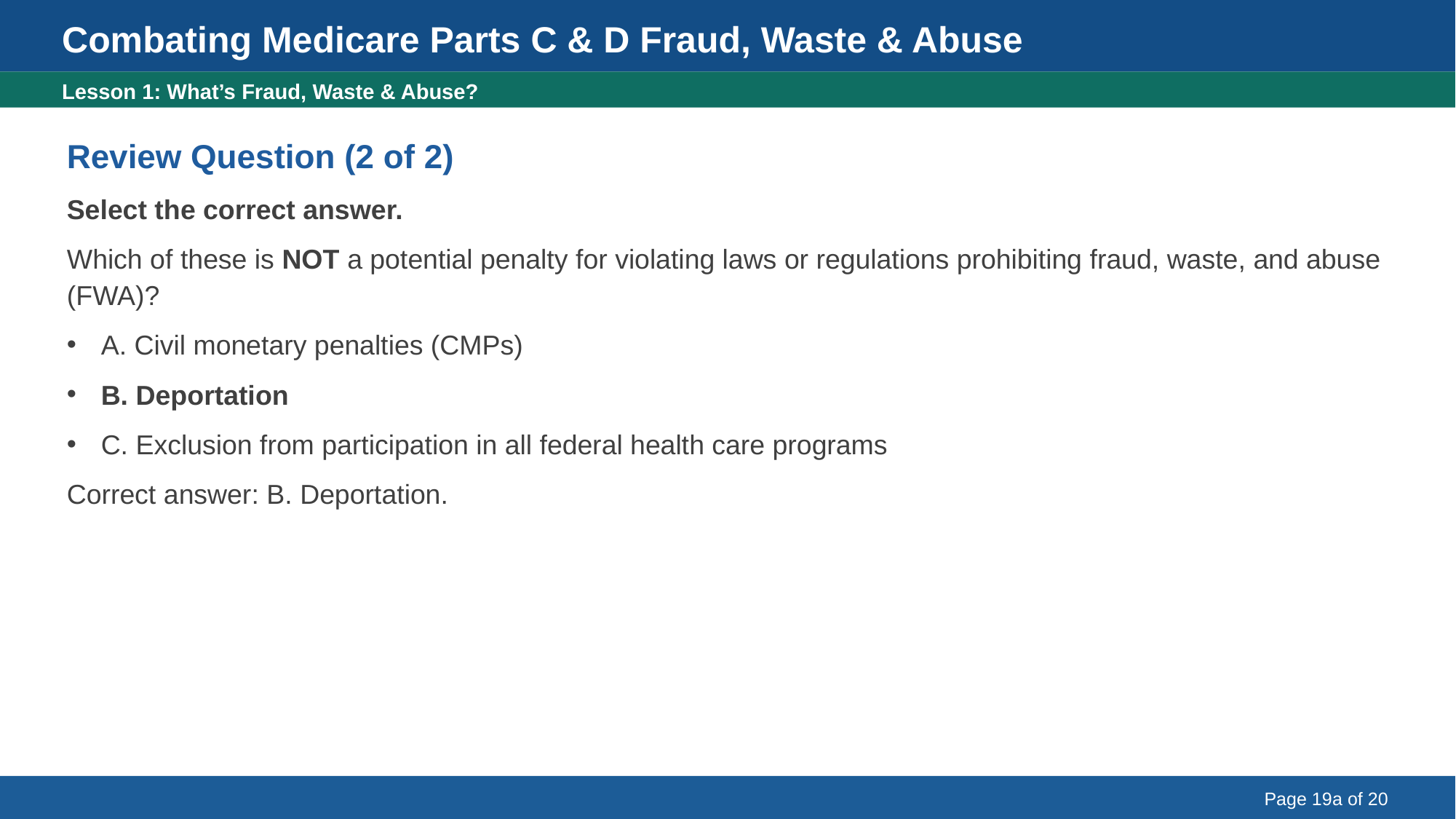

Combating Medicare Parts C & D Fraud, Waste & Abuse
Lesson 1 Review Question (2 of 2) Answer

Lesson 1: What’s Fraud, Waste & Abuse?
Review Question (2 of 2)
Select the correct answer.
Which of these is NOT a potential penalty for violating laws or regulations prohibiting fraud, waste, and abuse (FWA)?
A. Civil monetary penalties (CMPs)
B. Deportation
C. Exclusion from participation in all federal health care programs
Correct answer: B. Deportation.

Page 19a of 20